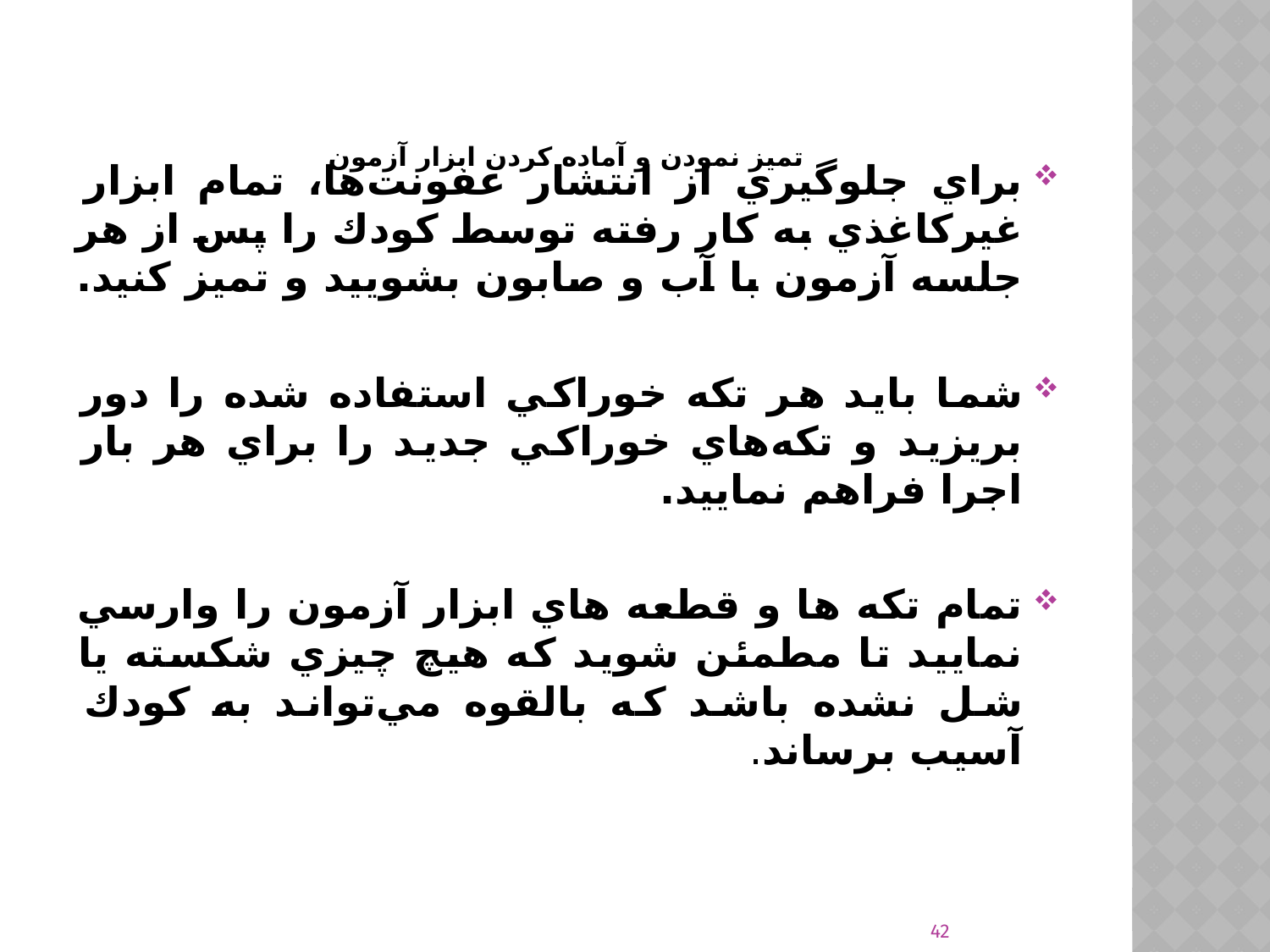

# تميز نمودن و آماده كردن ابزار آزمون
براي جلوگيري از انتشار عفونت‌ها، تمام ابزار غيركاغذي به كار رفته توسط كودك را پس از هر جلسه آزمون با آب و صابون بشوييد و تميز كنيد.

شما بايد هر تكه‌ خوراكي استفاده شده را دور بريزيد و تكه‌هاي خوراكي جديد را براي هر بار اجرا فراهم نماييد.

تمام تكه ها و قطعه هاي ابزار آزمون را وارسي نماييد تا مطمئن شويد كه هيچ چيزي شكسته يا شل نشده باشد كه بالقوه مي‌تواند به كودك آسيب برساند.
42